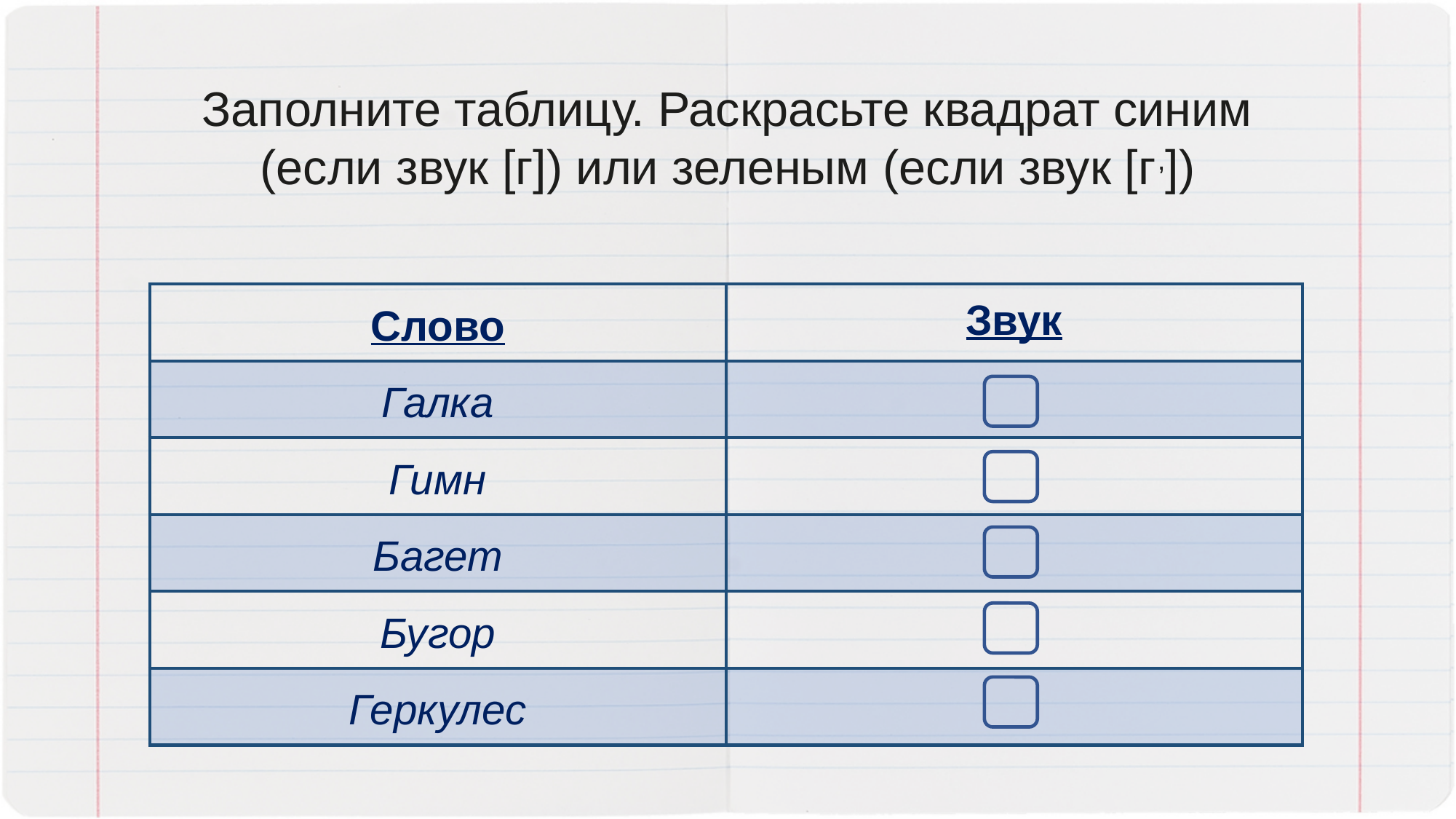

Заполните таблицу. Раскрасьте квадрат синим (если звук [г]) или зеленым (если звук [г,])
| Слово | Звук |
| --- | --- |
| Галка |  |
| Гимн |  |
| Багет |  |
| Бугор |  |
| Геркулес |  |